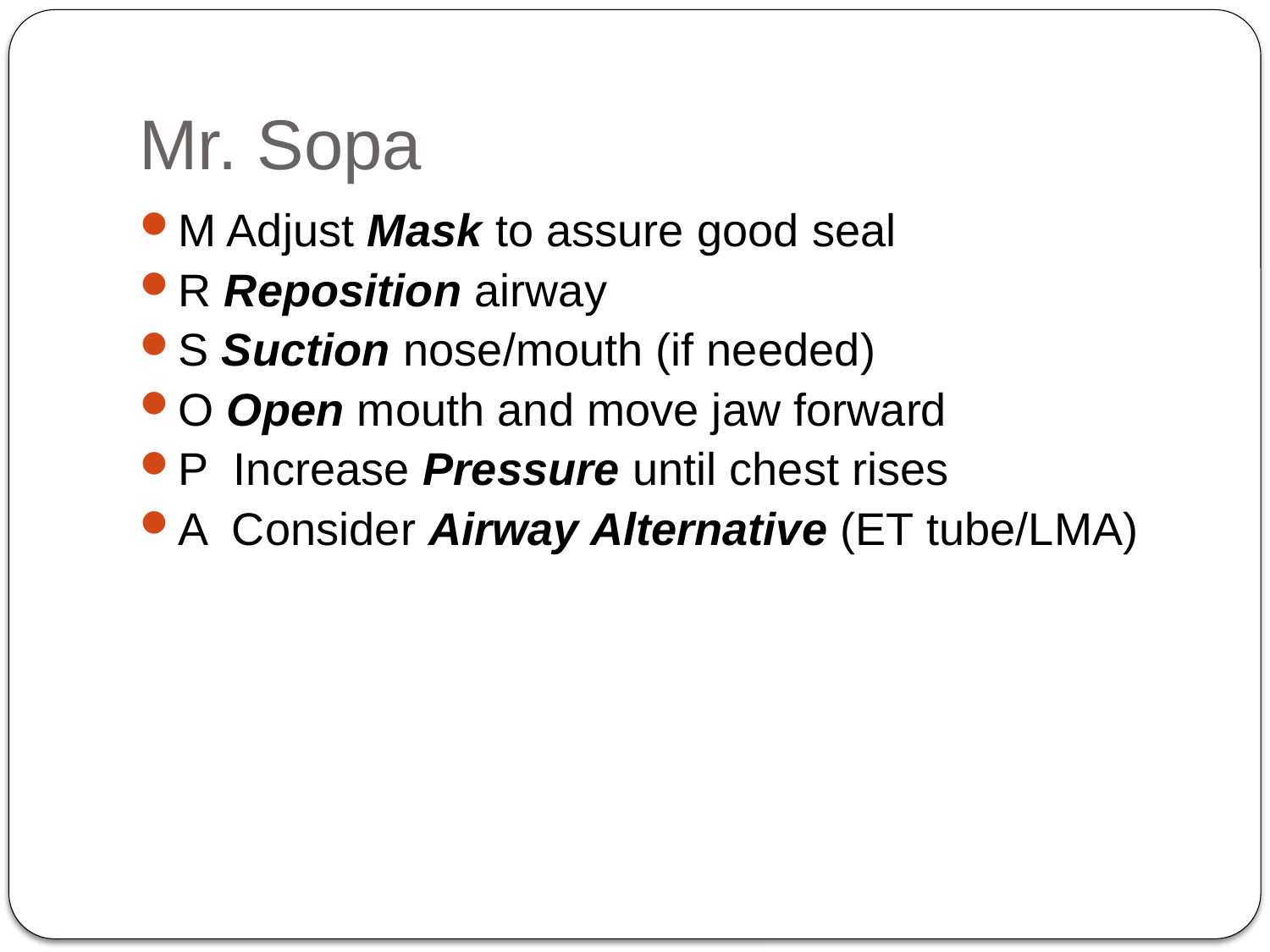

# Mr. Sopa
M Adjust Mask to assure good seal
R Reposition airway
S Suction nose/mouth (if needed)
O Open mouth and move jaw forward
P  Increase Pressure until chest rises
A  Consider Airway Alternative (ET tube/LMA)